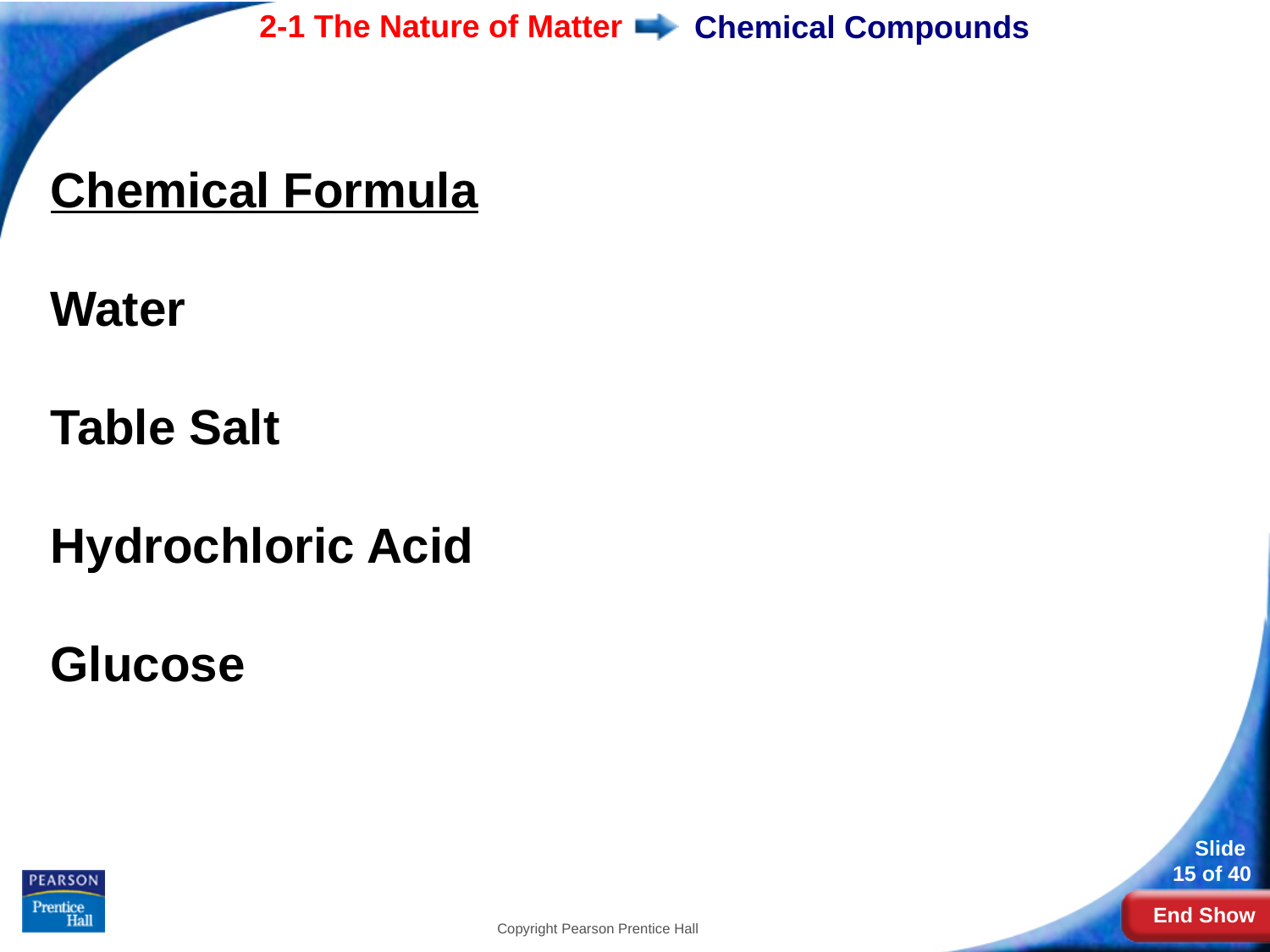

# Chemical Compounds
Chemical Formula

Water

Table Salt

Hydrochloric Acid

Glucose
Copyright Pearson Prentice Hall